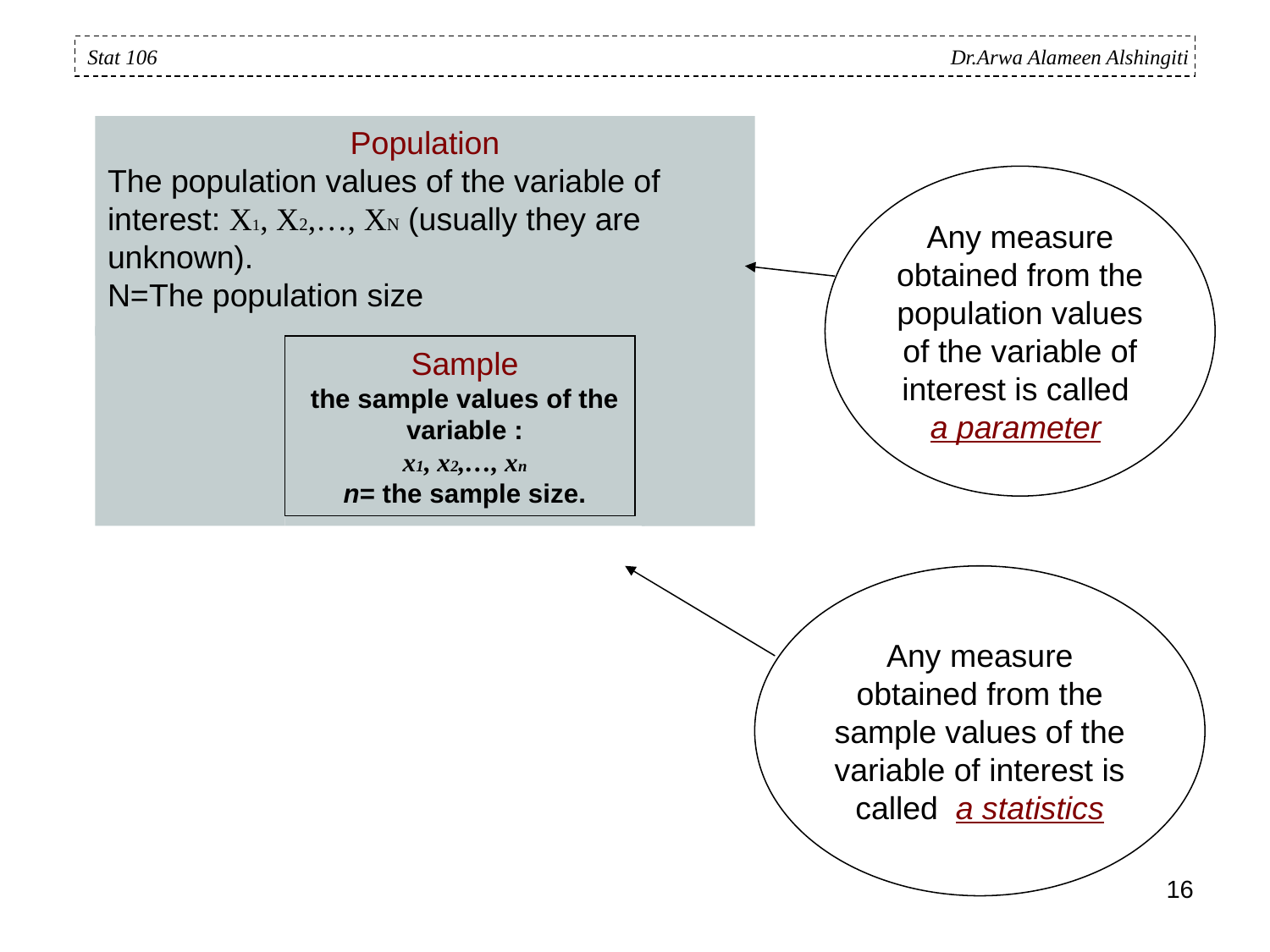

Stat 106                                                                                                                                                      Dr.Arwa Alameen Alshingiti
Population
The population values of the variable of interest: X1, X2,…, XN (usually they are unknown).
N=The population size

Any measure obtained from the population values of the variable of interest is called
a parameter

Sample
the sample values of the variable :
x1, x2,…, xn
n= the sample size.

Any measure obtained from the sample values of the variable of interest is called  a statistics
16